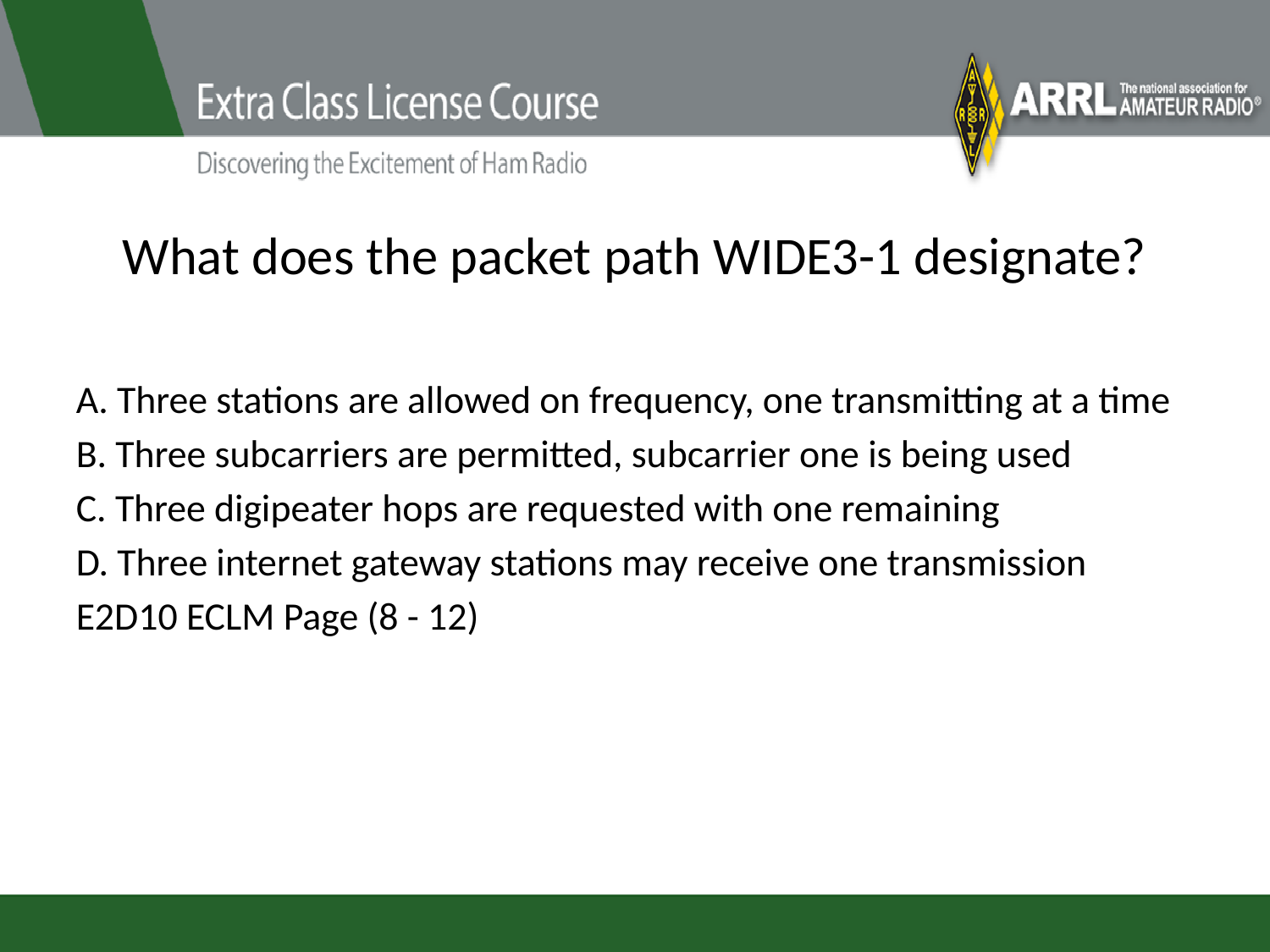

# What does the packet path WIDE3-1 designate?
A. Three stations are allowed on frequency, one transmitting at a time
B. Three subcarriers are permitted, subcarrier one is being used
C. Three digipeater hops are requested with one remaining
D. Three internet gateway stations may receive one transmission
E2D10 ECLM Page (8 - 12)